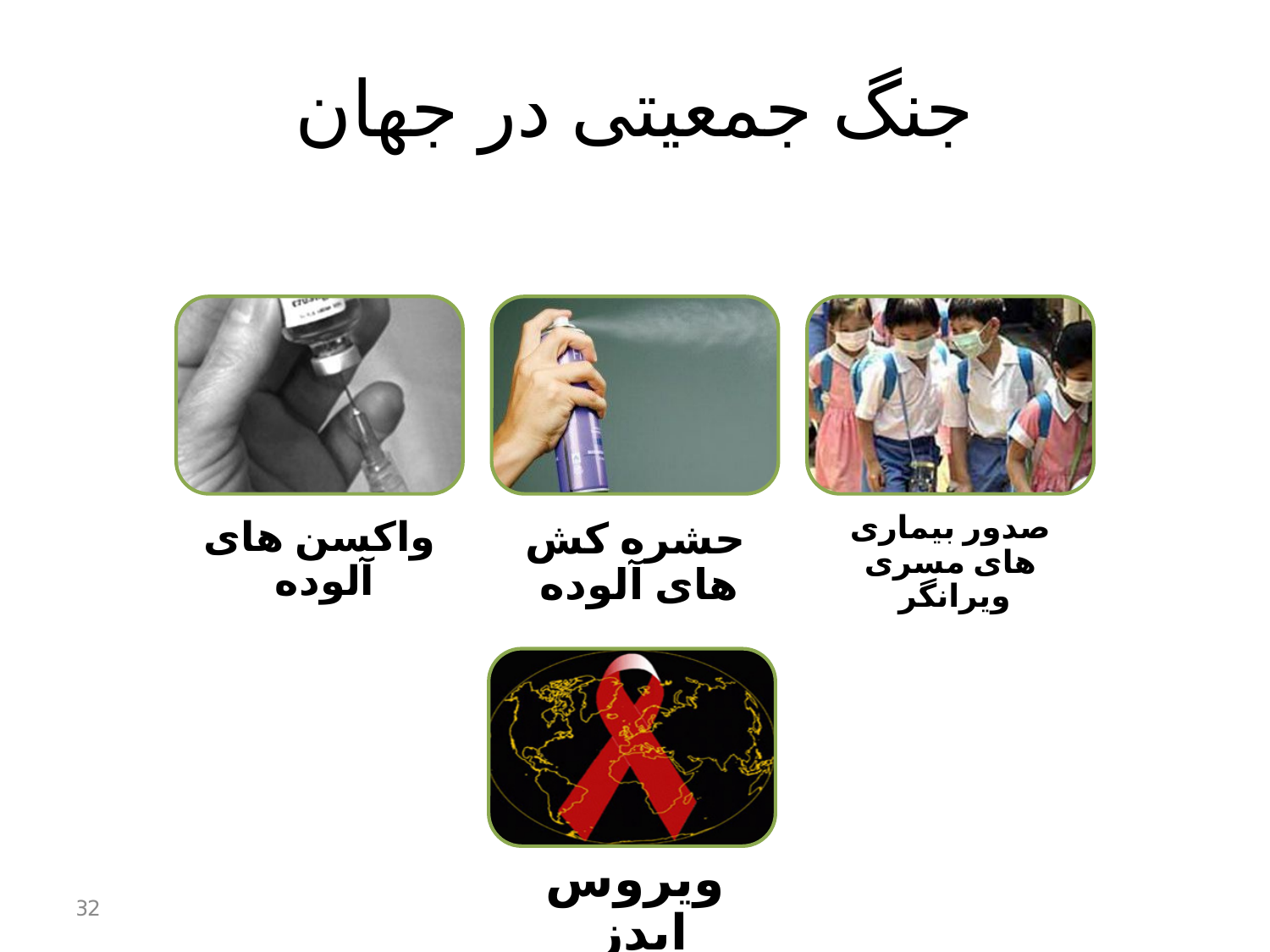

# جنگ جمعیتی در جهان
واکسن های آلوده
حشره کش های آلوده
صدور بیماری های مسری ویرانگر
ویروس ایدز
32